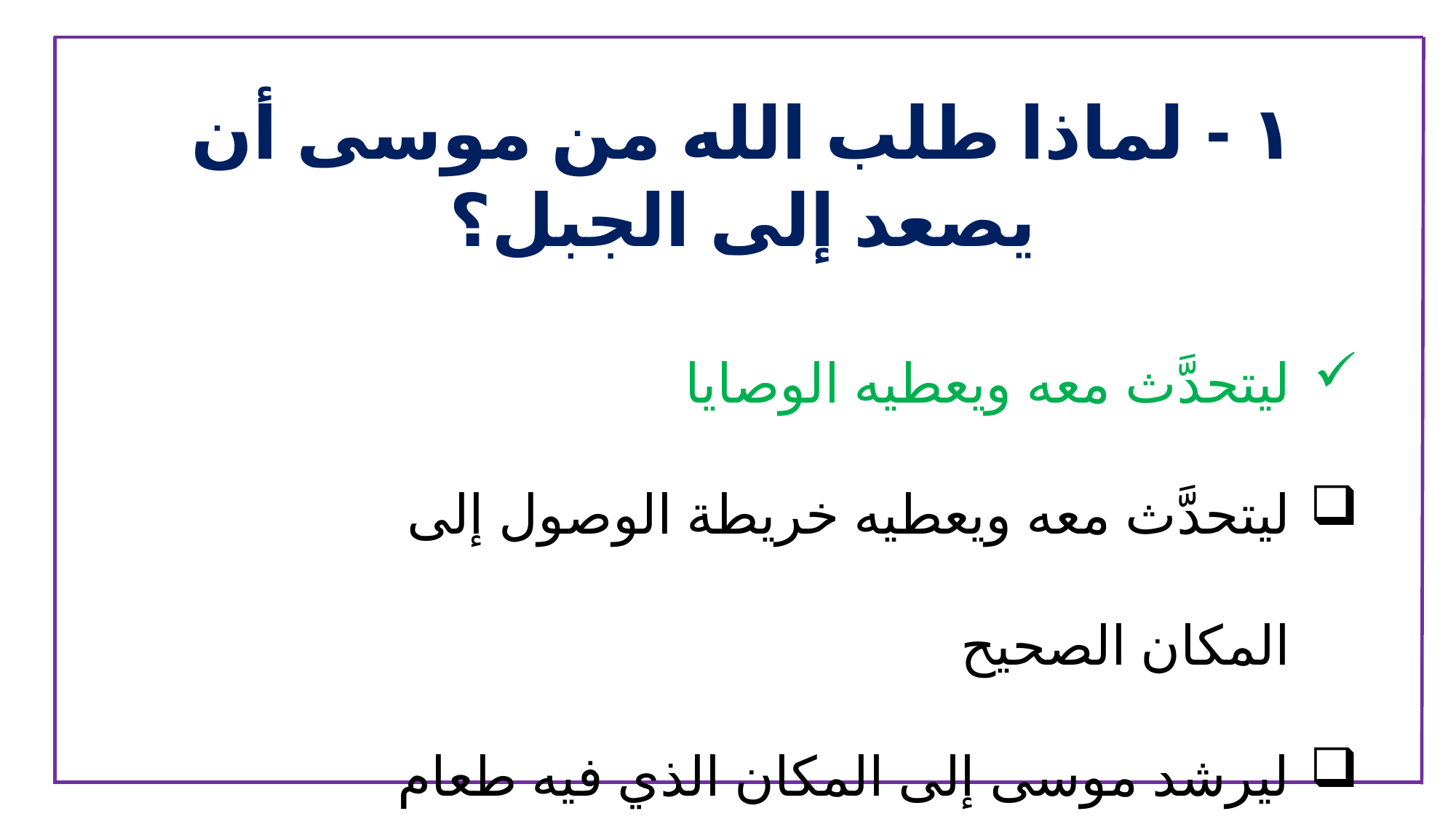

١ - لماذا طلب الله من موسى أن يصعد إلى الجبل؟
ليتحدَّث معه ويعطيه الوصايا
ليتحدَّث معه ويعطيه خريطة الوصول إلى المكان الصحيح
ليرشد موسى إلى المكان الذي فيه طعام للشعب